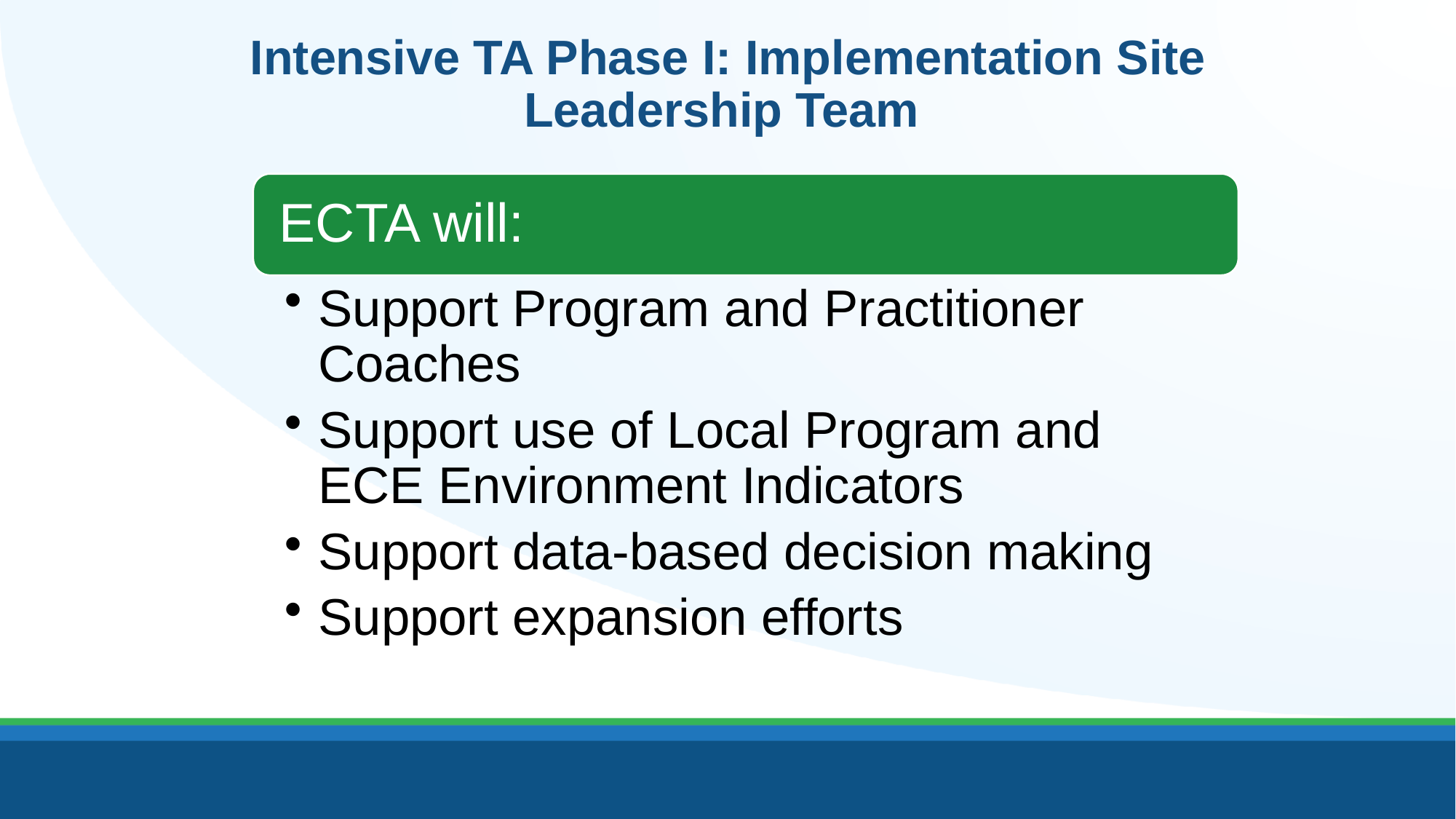

# Intensive TA Phase I: Implementation Site Leadership Team
ECTA will:
Support Program and Practitioner Coaches
Support use of Local Program and ECE Environment Indicators
Support data-based decision making
Support expansion efforts